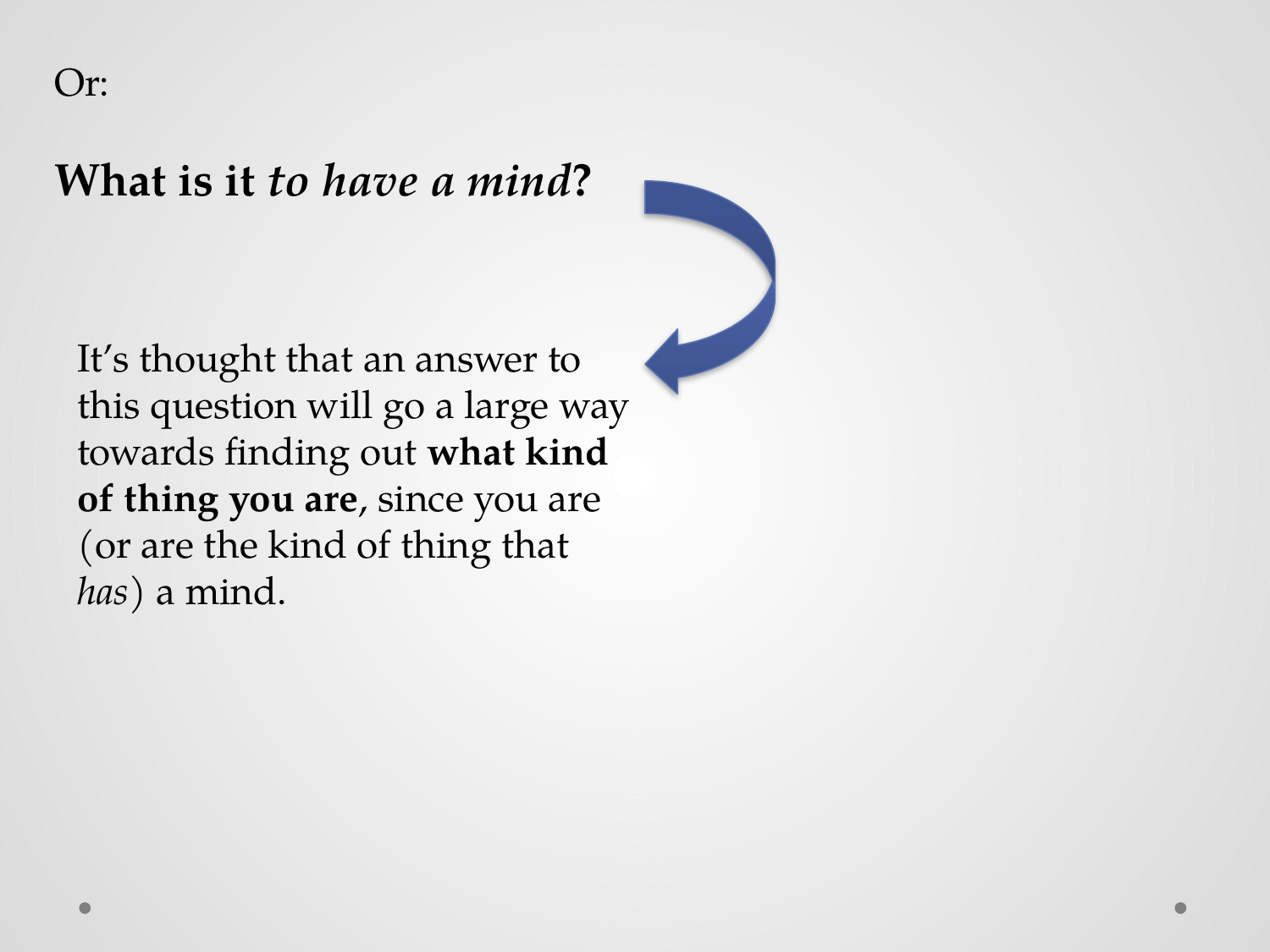

Or:

What is it to have a mind?

It’s thought that an answer to this question will go a large way towards finding out what kind of thing you are, since you are (or are the kind of thing that has) a mind.